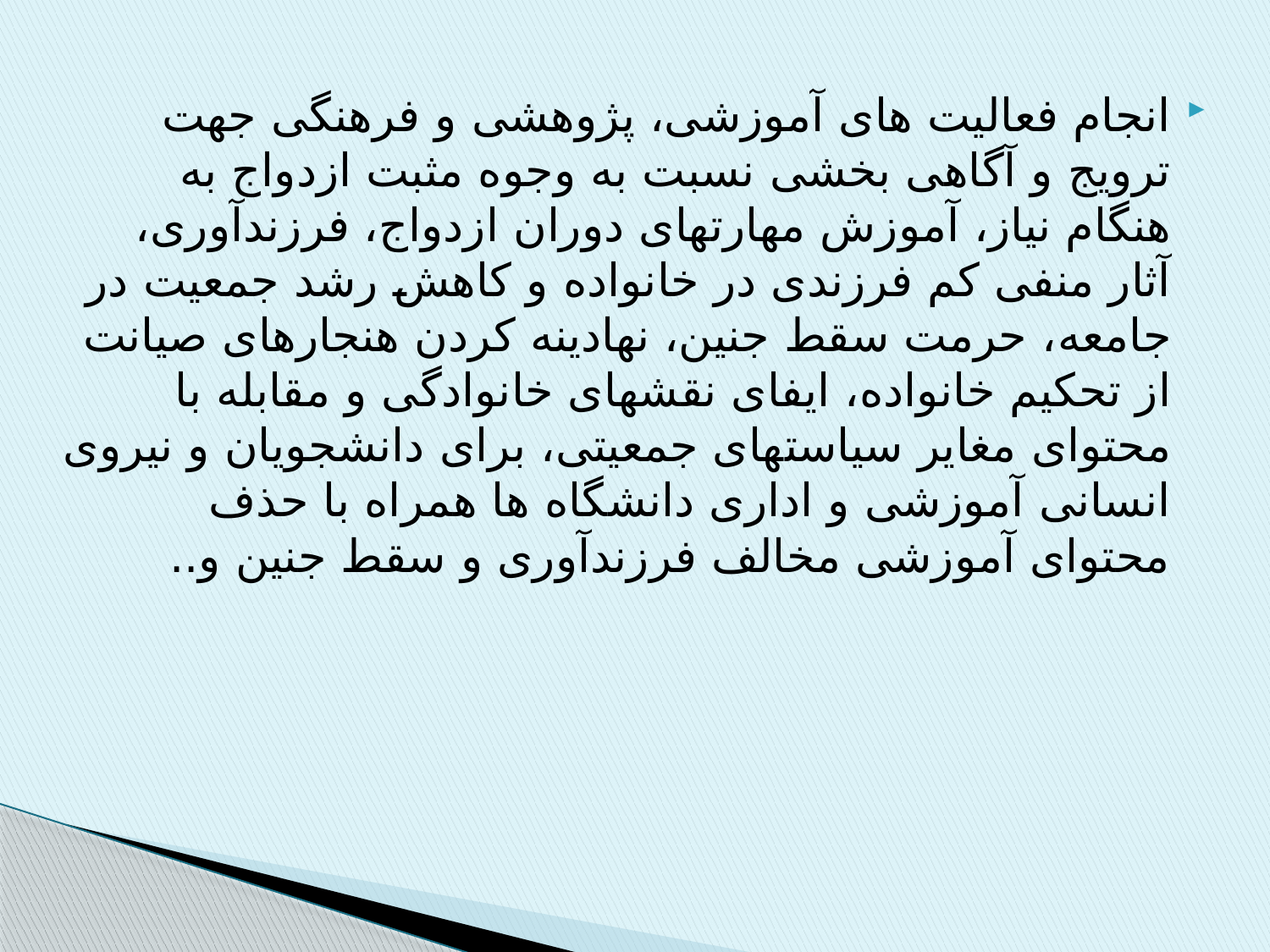

انجام فعالیت های آموزشی، پژوهشی و فرهنگی جهت ترویج و آگاهی بخشی نسبت به وجوه مثبت ازدواج به هنگام نیاز، آموزش مهارت­های دوران ازدواج، فرزندآوری، آثار منفی کم فرزندی در خانواده و کاهش رشد جمعیت در جامعه­، حرمت سقط جنین، نهادینه کردن هنجارهای صیانت از تحکیم خانواده، ایفای نقش­های خانوادگی و مقابله با محتوای مغایر سیاست­های جمعیتی، برای دانشجویان و نیروی انسانی آموزشی و اداری دانشگاه ها همراه با حذف محتوای آموزشی مخالف فرزندآوری و سقط جنین و..